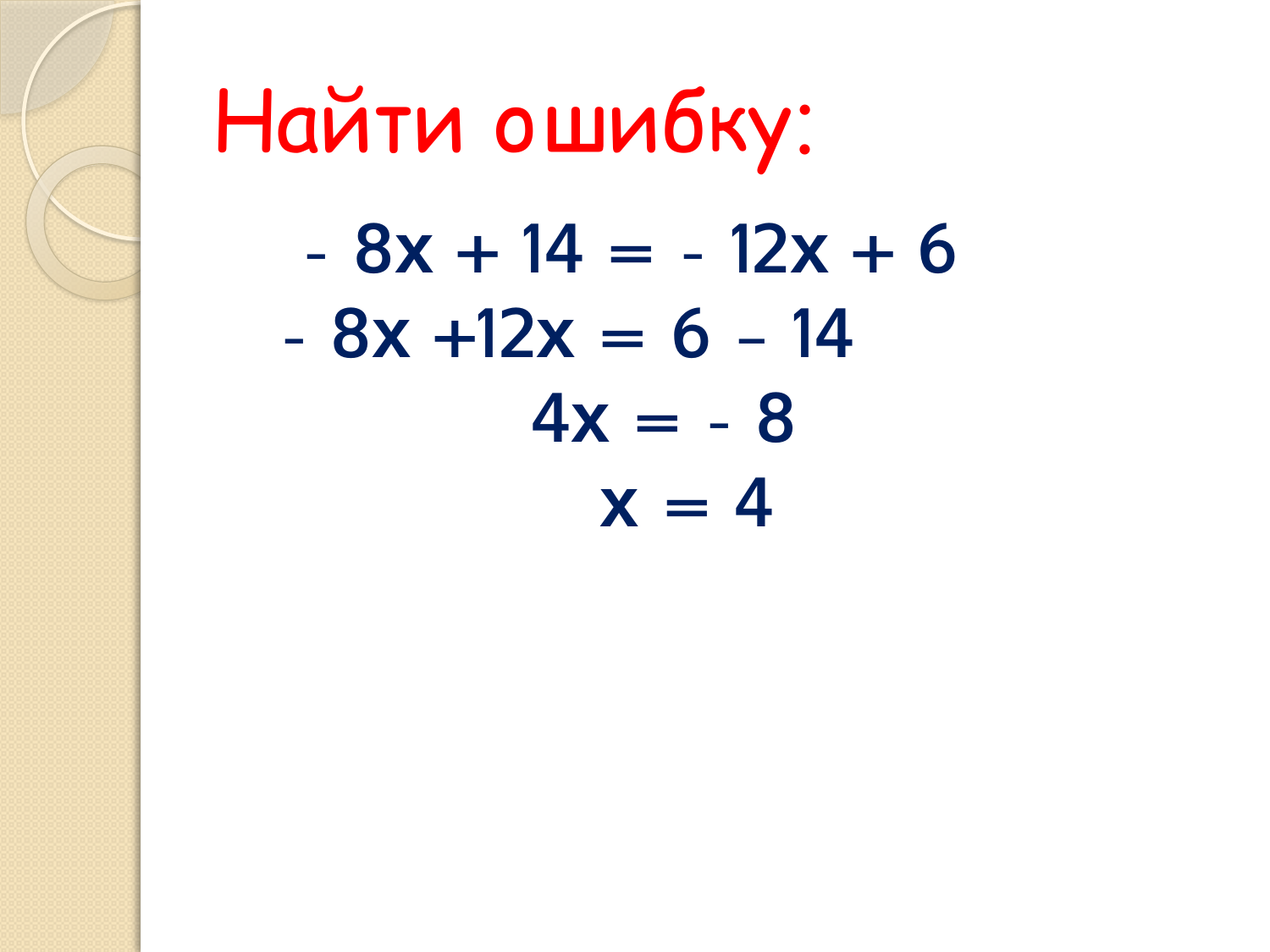

# Найти ошибку:
  - 8х + 14 = - 12х + 6
 - 8х +12х = 6 – 14
            4х = - 8
               х = 4